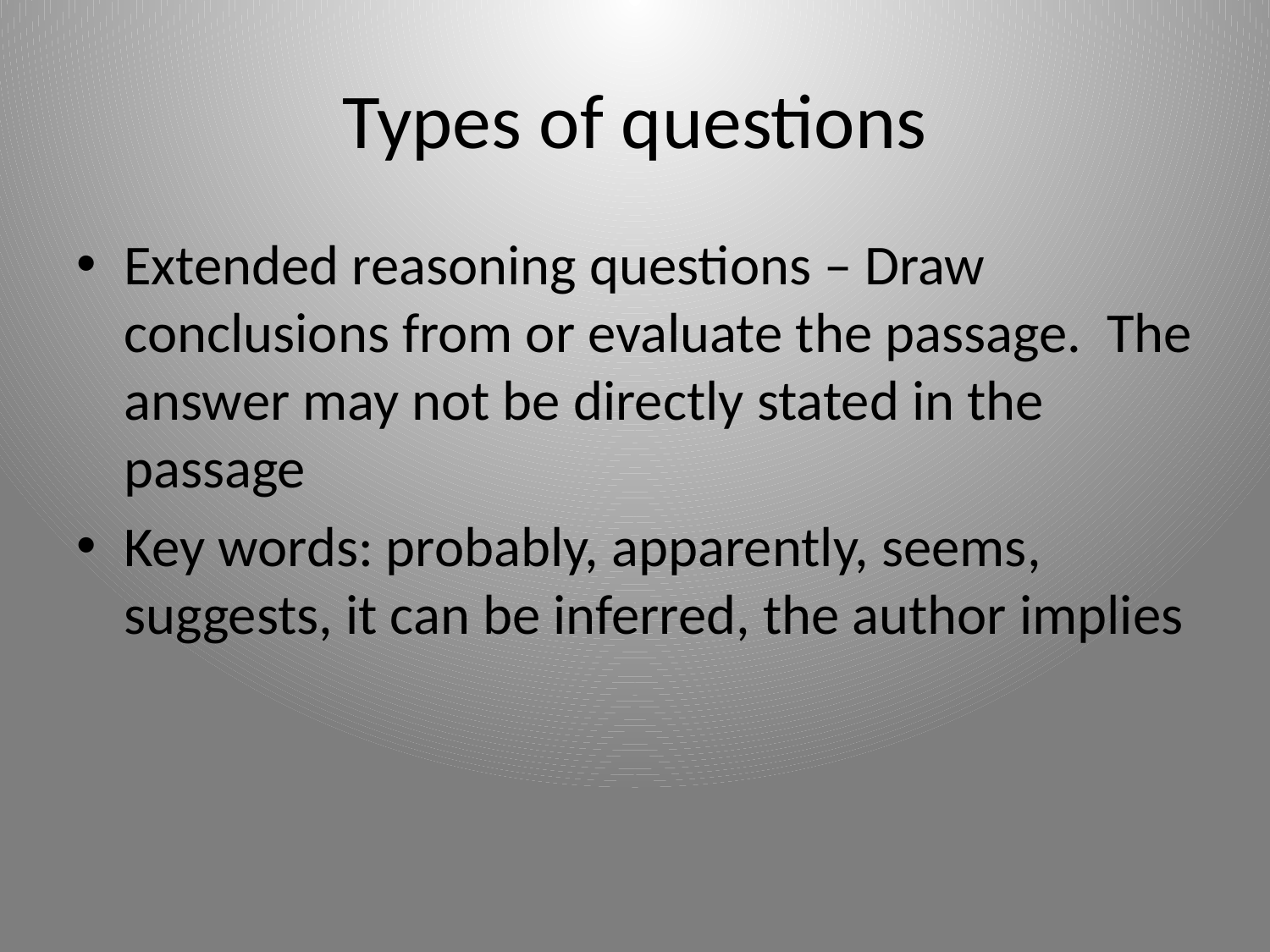

# Types of questions
Extended reasoning questions – Draw conclusions from or evaluate the passage.  The answer may not be directly stated in the passage
Key words: probably, apparently, seems, suggests, it can be inferred, the author implies